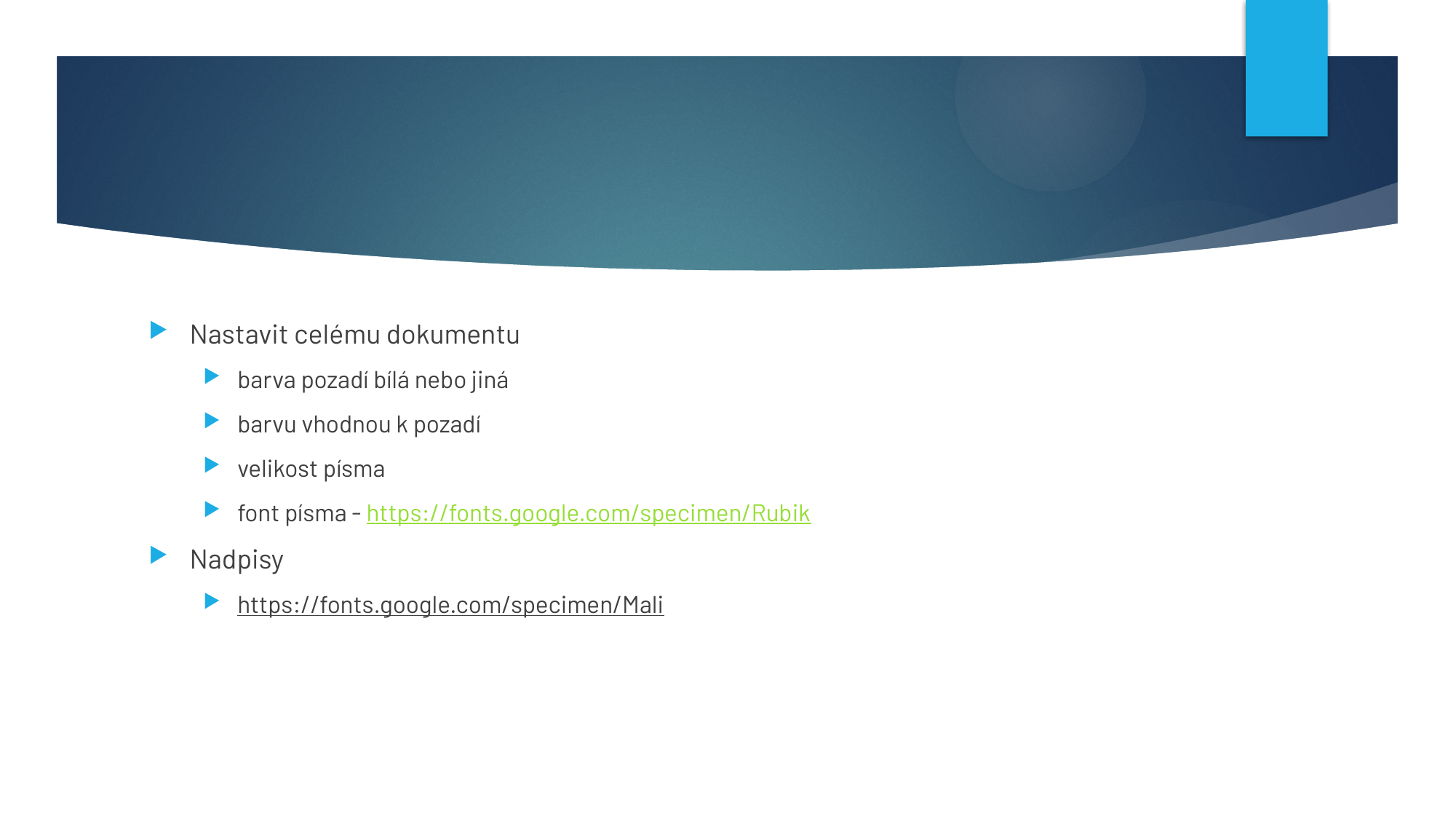

#
Nastavit celému dokumentu
barva pozadí bílá nebo jiná
barvu vhodnou k pozadí
velikost písma
font písma - https://fonts.google.com/specimen/Rubik
Nadpisy
https://fonts.google.com/specimen/Mali